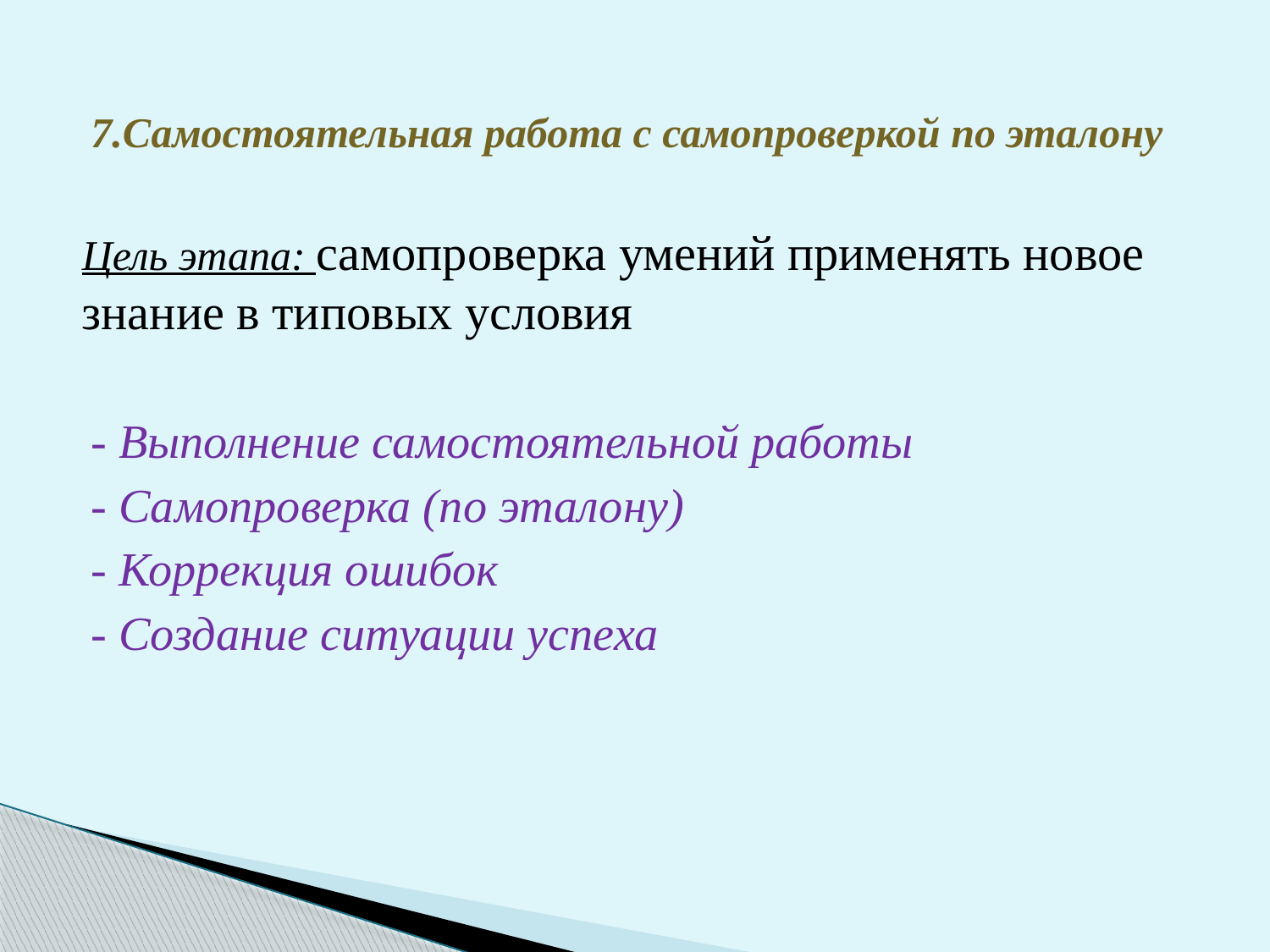

7.Самостоятельная работа с самопроверкой по эталону

Цель этапа: самопроверка умений применять новое знание в типовых условия

- Выполнение самостоятельной работы
- Самопроверка (по эталону)
- Коррекция ошибок
- Создание ситуации успеха